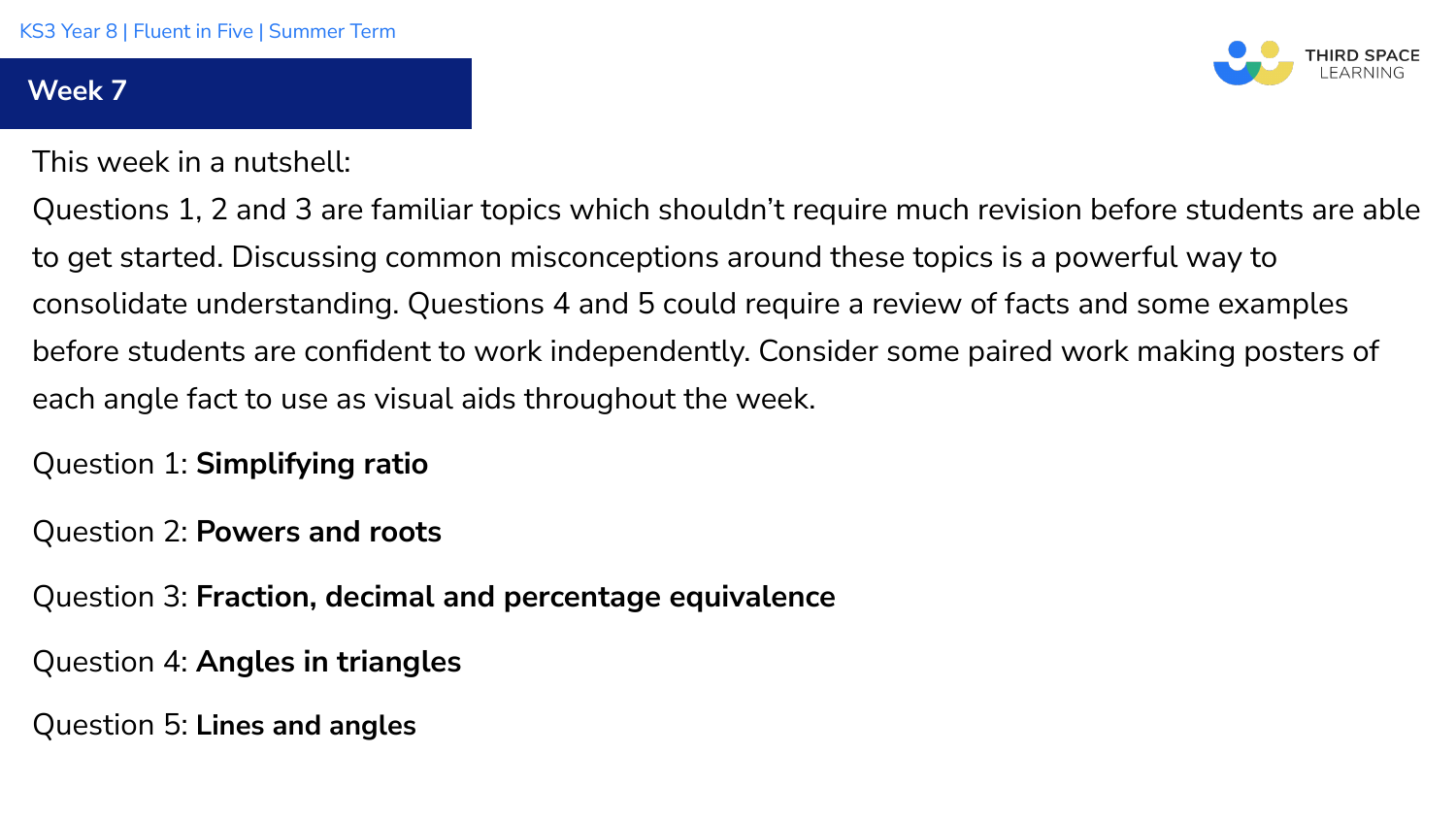

Week 7
| This week in a nutshell: Questions 1, 2 and 3 are familiar topics which shouldn’t require much revision before students are able to get started. Discussing common misconceptions around these topics is a powerful way to consolidate understanding. Questions 4 and 5 could require a review of facts and some examples before students are confident to work independently. Consider some paired work making posters of each angle fact to use as visual aids throughout the week. |
| --- |
| Question 1: Simplifying ratio |
| Question 2: Powers and roots |
| Question 3: Fraction, decimal and percentage equivalence |
| Question 4: Angles in triangles |
| Question 5: Lines and angles |